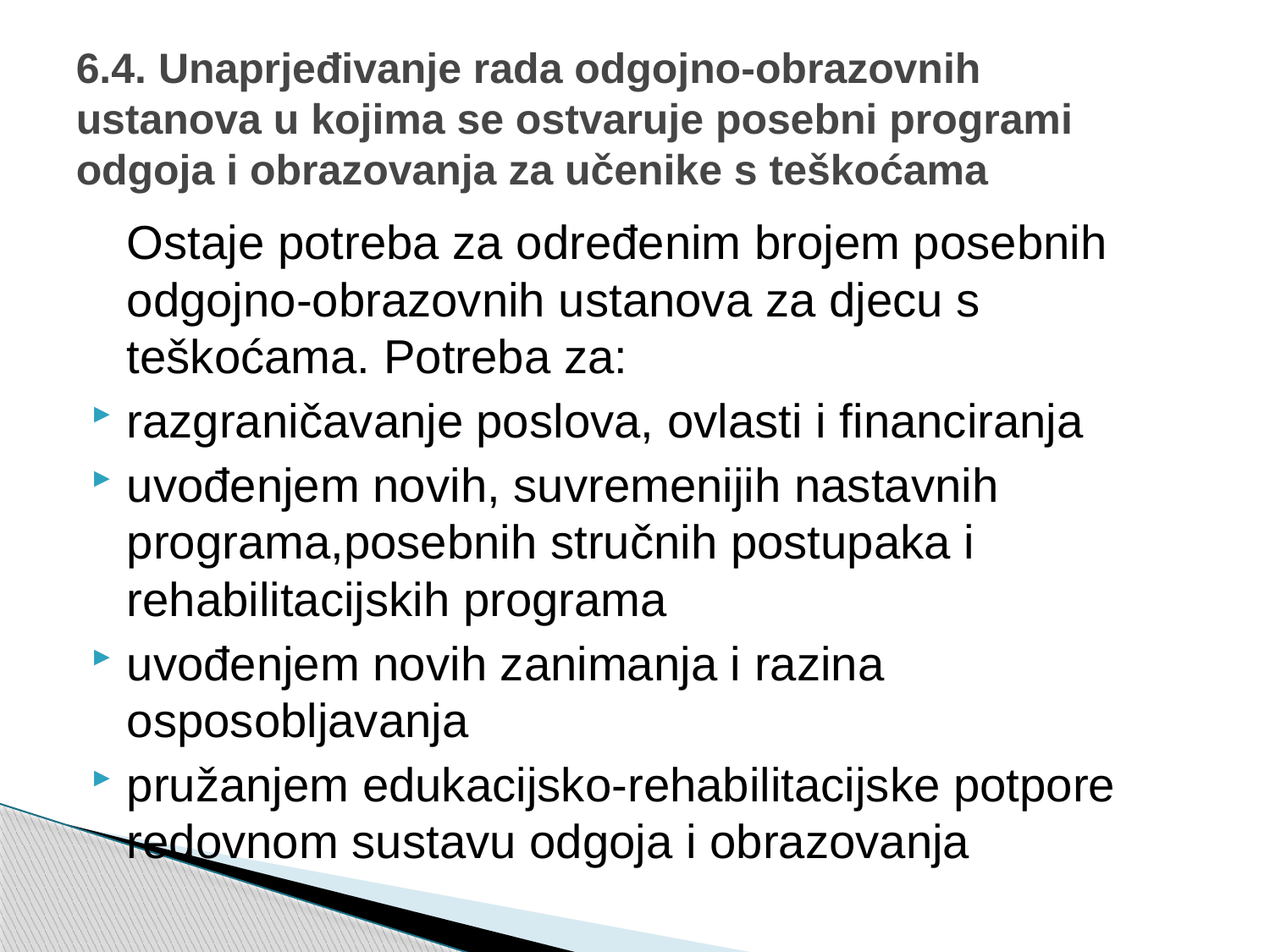

# 6.4. Unaprjeđivanje rada odgojno-obrazovnih ustanova u kojima se ostvaruje posebni programi odgoja i obrazovanja za učenike s teškoćama
	Ostaje potreba za određenim brojem posebnih odgojno-obrazovnih ustanova za djecu s teškoćama. Potreba za:
razgraničavanje poslova, ovlasti i financiranja
uvođenjem novih, suvremenijih nastavnih programa,posebnih stručnih postupaka i rehabilitacijskih programa
uvođenjem novih zanimanja i razina osposobljavanja
pružanjem edukacijsko-rehabilitacijske potpore redovnom sustavu odgoja i obrazovanja